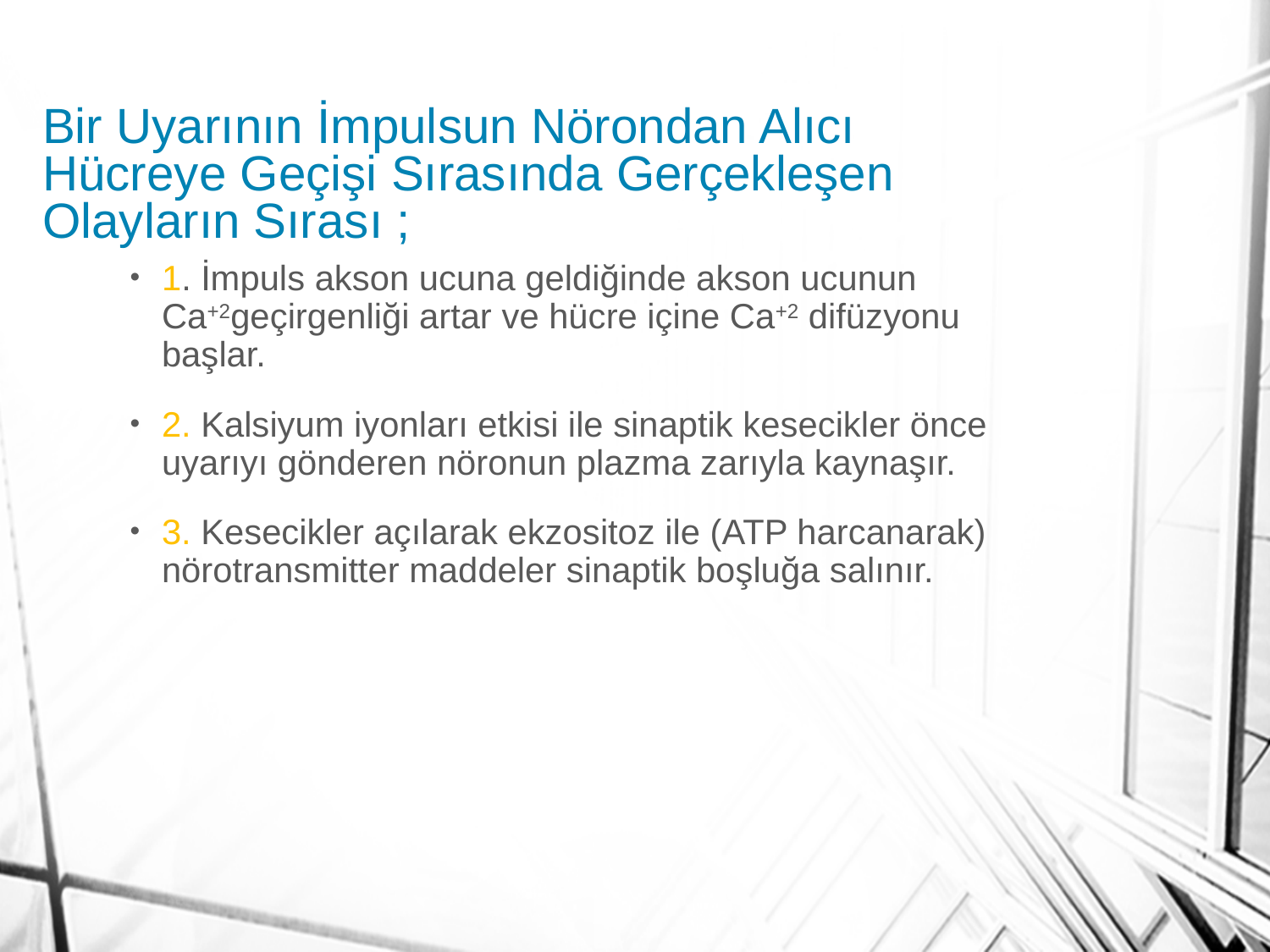

# Bir Uyarının İmpulsun Nörondan Alıcı Hücreye Geçişi Sırasında Gerçekleşen Olayların Sırası ;
1. İmpuls akson ucuna geldiğinde akson ucunun Ca+2geçirgenliği artar ve hücre içine Ca+2 difüzyonu başlar.
2. Kalsiyum iyonları etkisi ile sinaptik kesecikler önce uyarıyı gönderen nöronun plazma zarıyla kaynaşır.
3. Kesecikler açılarak ekzositoz ile (ATP harcanarak) nörotransmitter maddeler sinaptik boşluğa salınır.